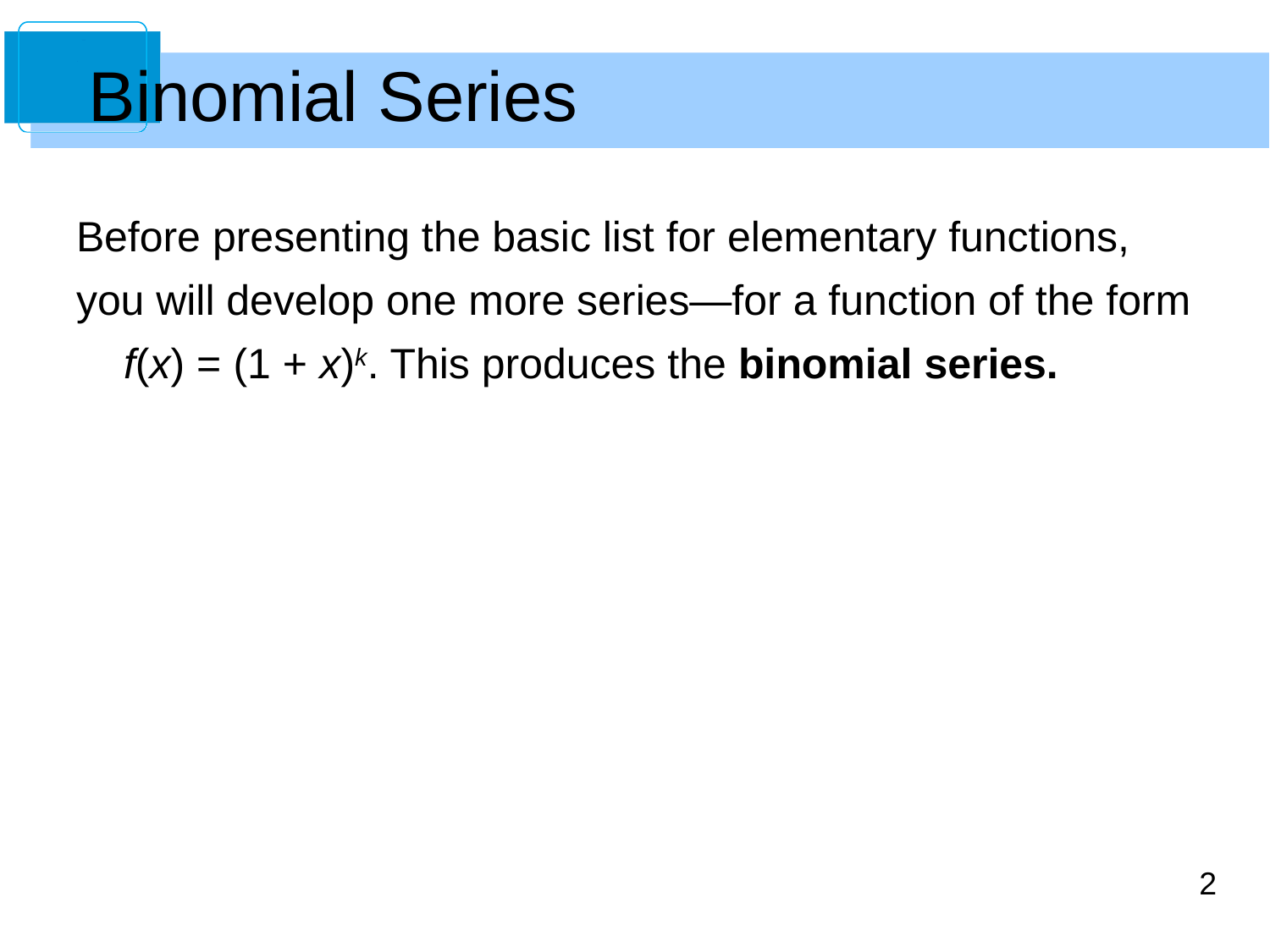

Binomial Series
Before presenting the basic list for elementary functions,  you will develop one more series—for a function of the form     f(x) = (1 + x)k. This produces the binomial series.